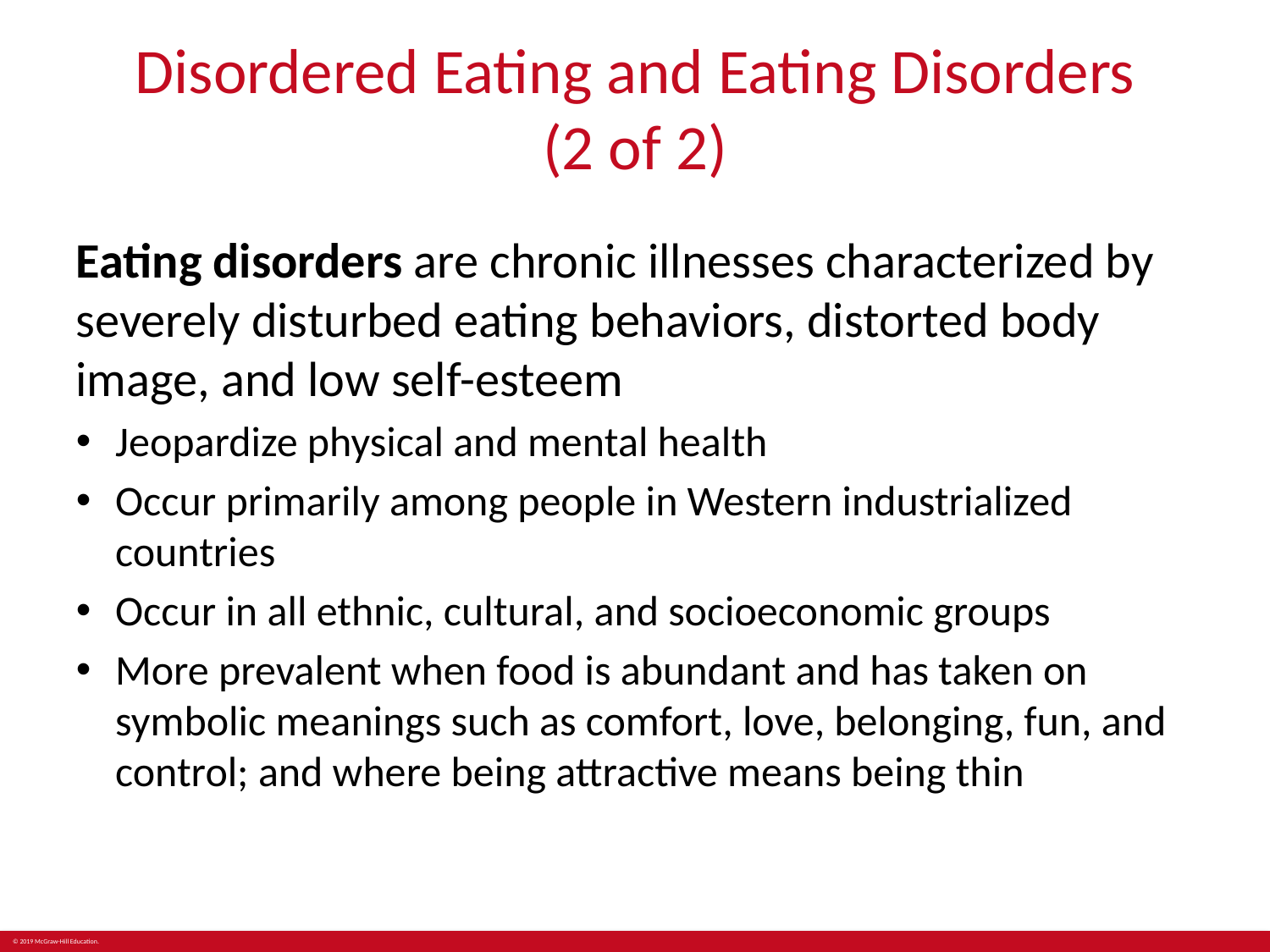

# Disordered Eating and Eating Disorders (2 of 2)
Eating disorders are chronic illnesses characterized by severely disturbed eating behaviors, distorted body image, and low self-esteem
Jeopardize physical and mental health
Occur primarily among people in Western industrialized countries
Occur in all ethnic, cultural, and socioeconomic groups
More prevalent when food is abundant and has taken on symbolic meanings such as comfort, love, belonging, fun, and control; and where being attractive means being thin